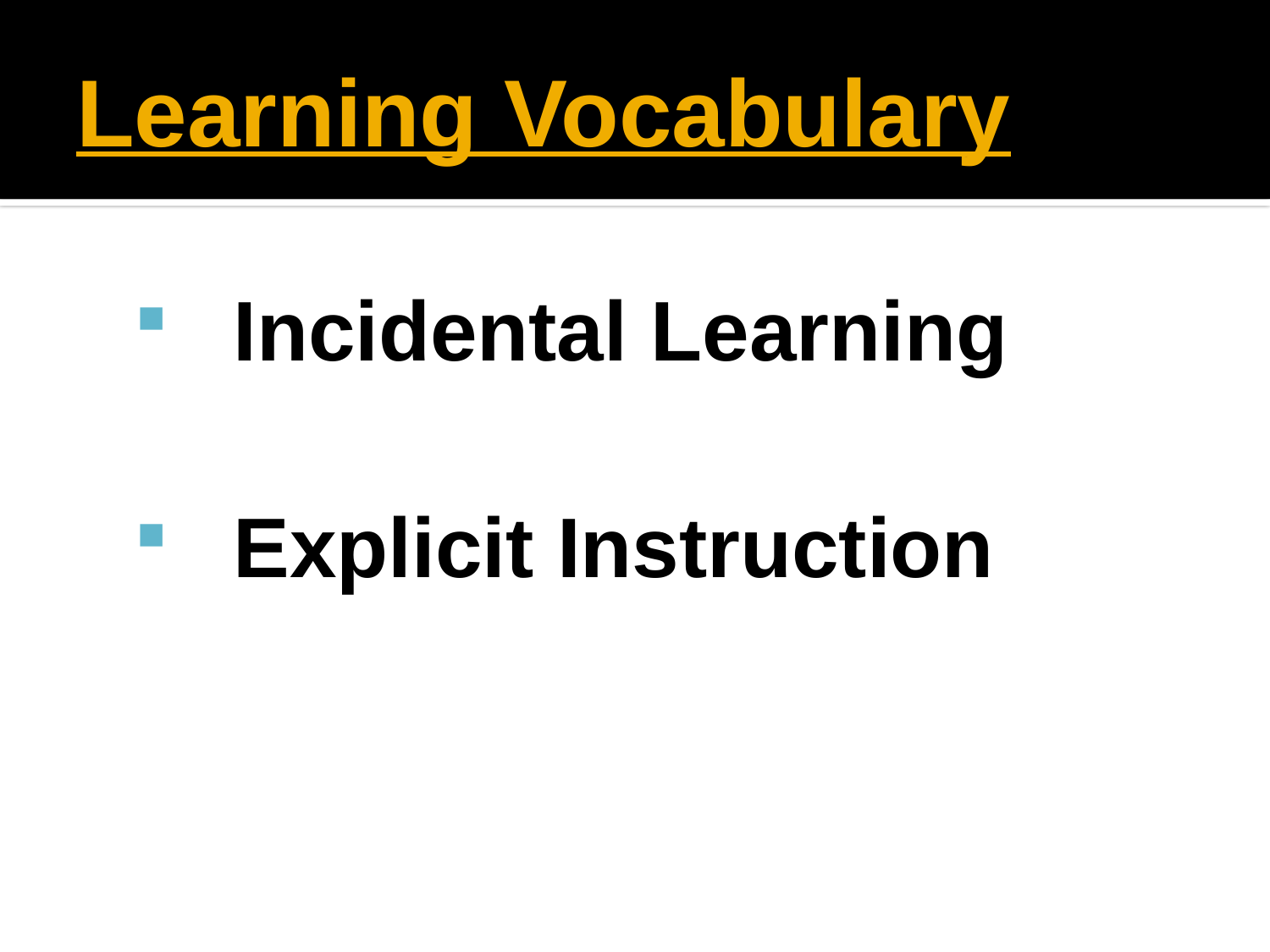

# Learning Vocabulary
Incidental Learning

Explicit Instruction